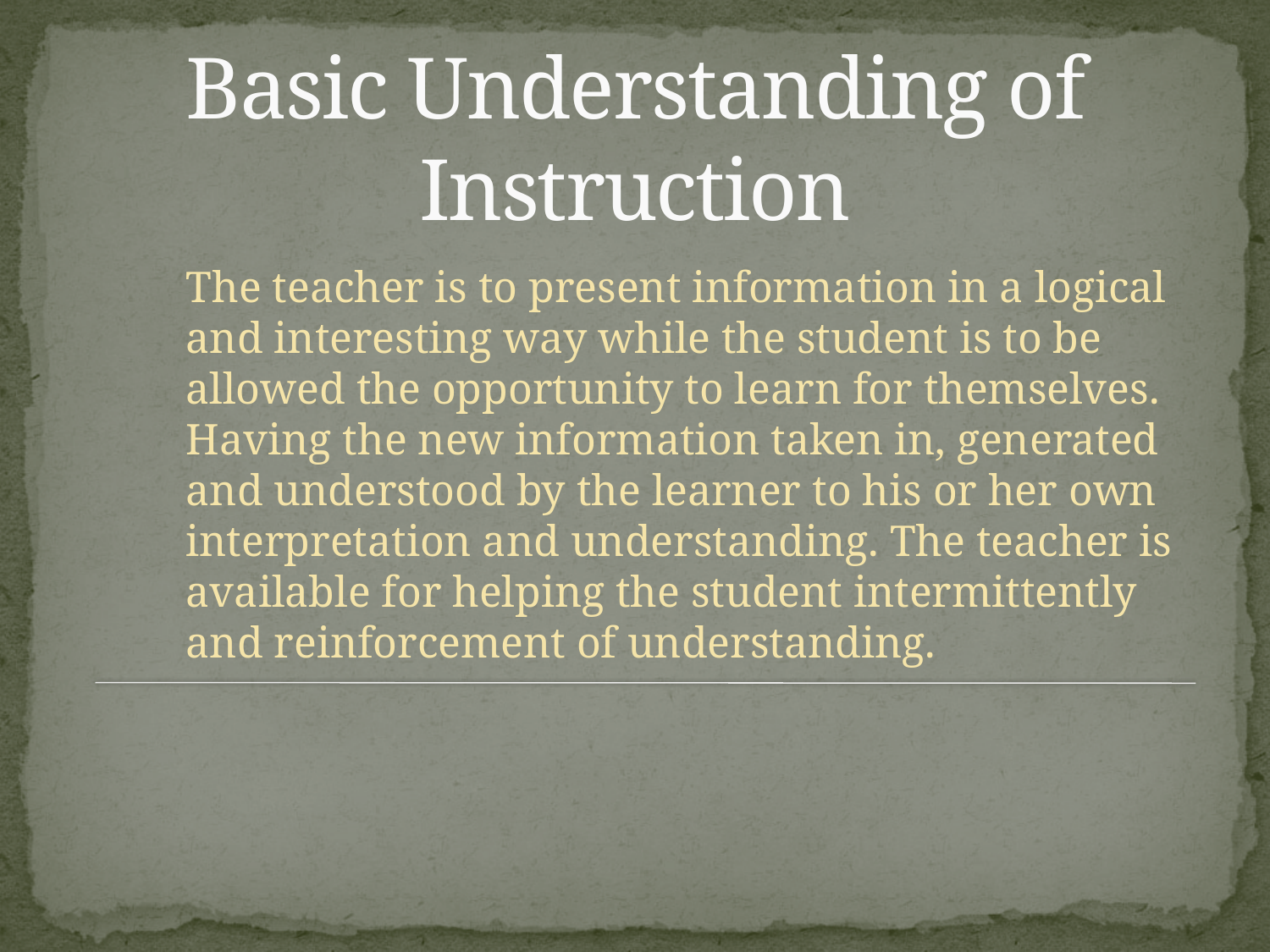

# Basic Understanding of Instruction
	The teacher is to present information in a logical and interesting way while the student is to be allowed the opportunity to learn for themselves. Having the new information taken in, generated and understood by the learner to his or her own interpretation and understanding. The teacher is available for helping the student intermittently and reinforcement of understanding.